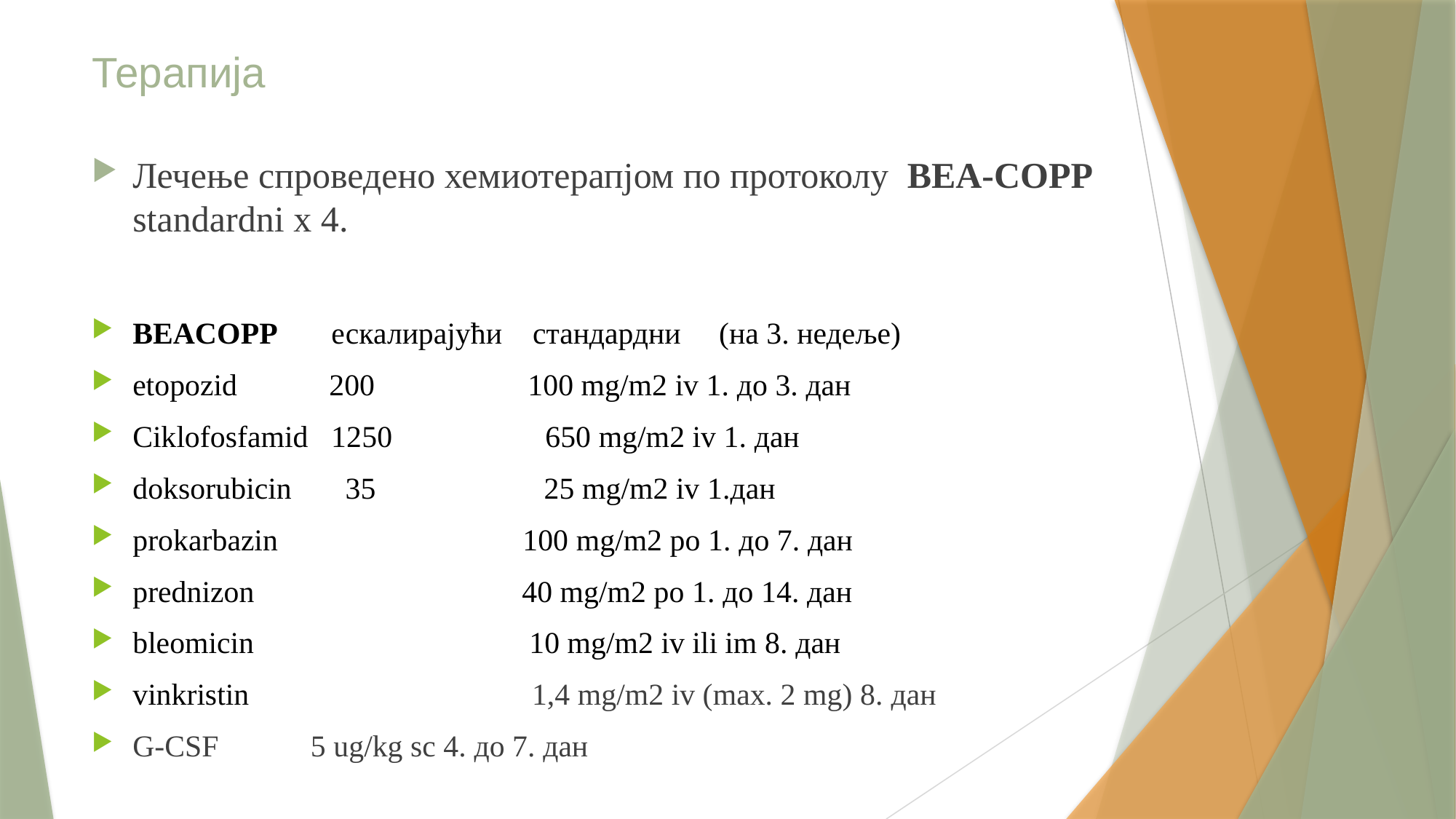

# Терапија
Лечење спроведено хемиотерапјом по протоколу  BEA-COPP standardni x 4.

BEACOPP       ескалирајући    стандардни     (на 3. недеље)
etopozid            200                    100 mg/m2 iv 1. до 3. дан
Ciklofosfamid   1250                    650 mg/m2 iv 1. дан
doksorubicin       35                      25 mg/m2 iv 1.дан
prokarbazin                                100 mg/m2 po 1. до 7. дан
prednizon                                   40 mg/m2 po 1. до 14. дан
bleomicin                                    10 mg/m2 iv ili im 8. дан
vinkristin                                     1,4 mg/m2 iv (max. 2 mg) 8. дан
G-CSF            5 ug/kg sc 4. до 7. дан